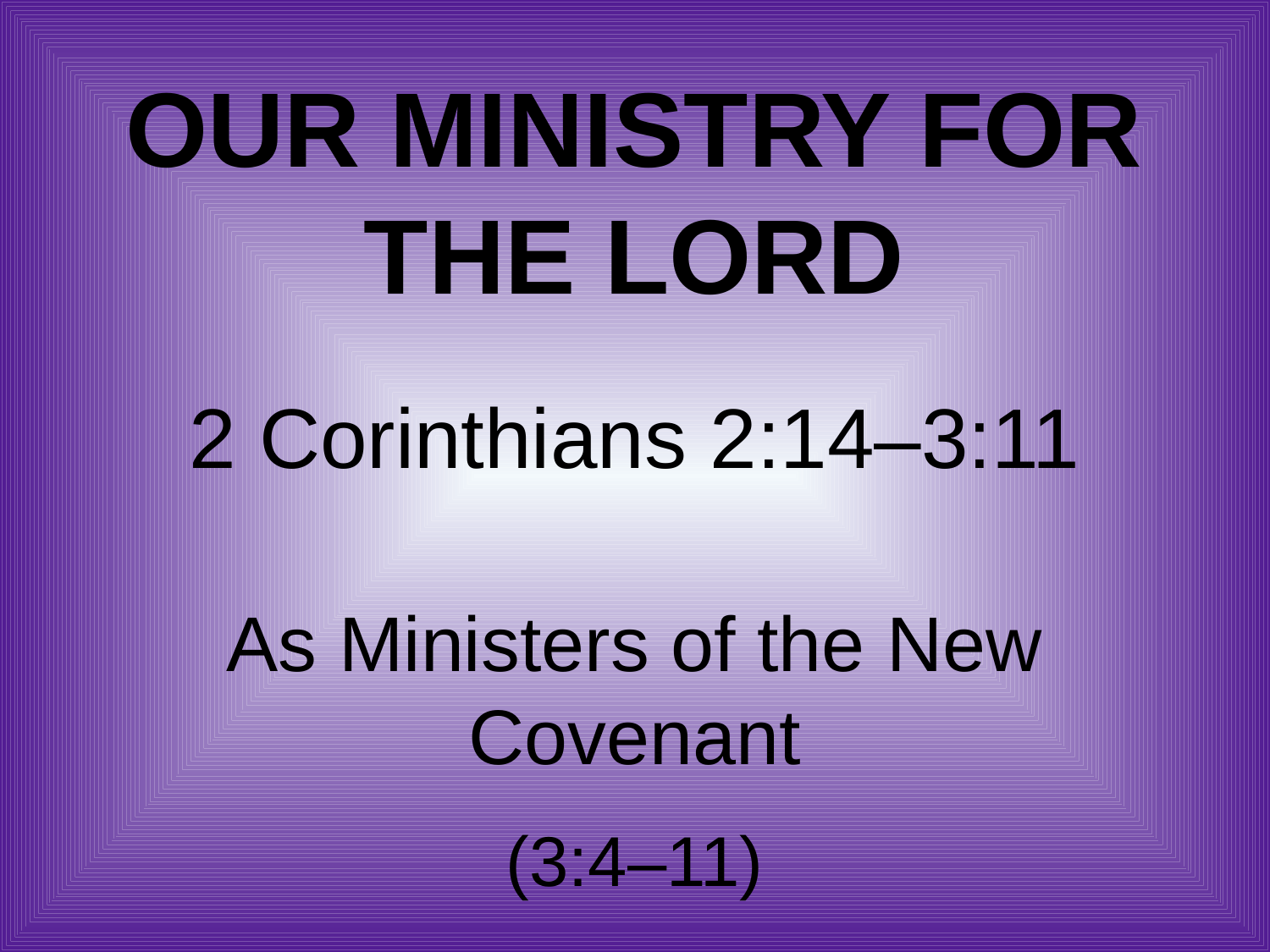

# Our Ministry for the Lord
2 Corinthians 2:14–3:11

As Ministers of the New Covenant
(3:4–11)